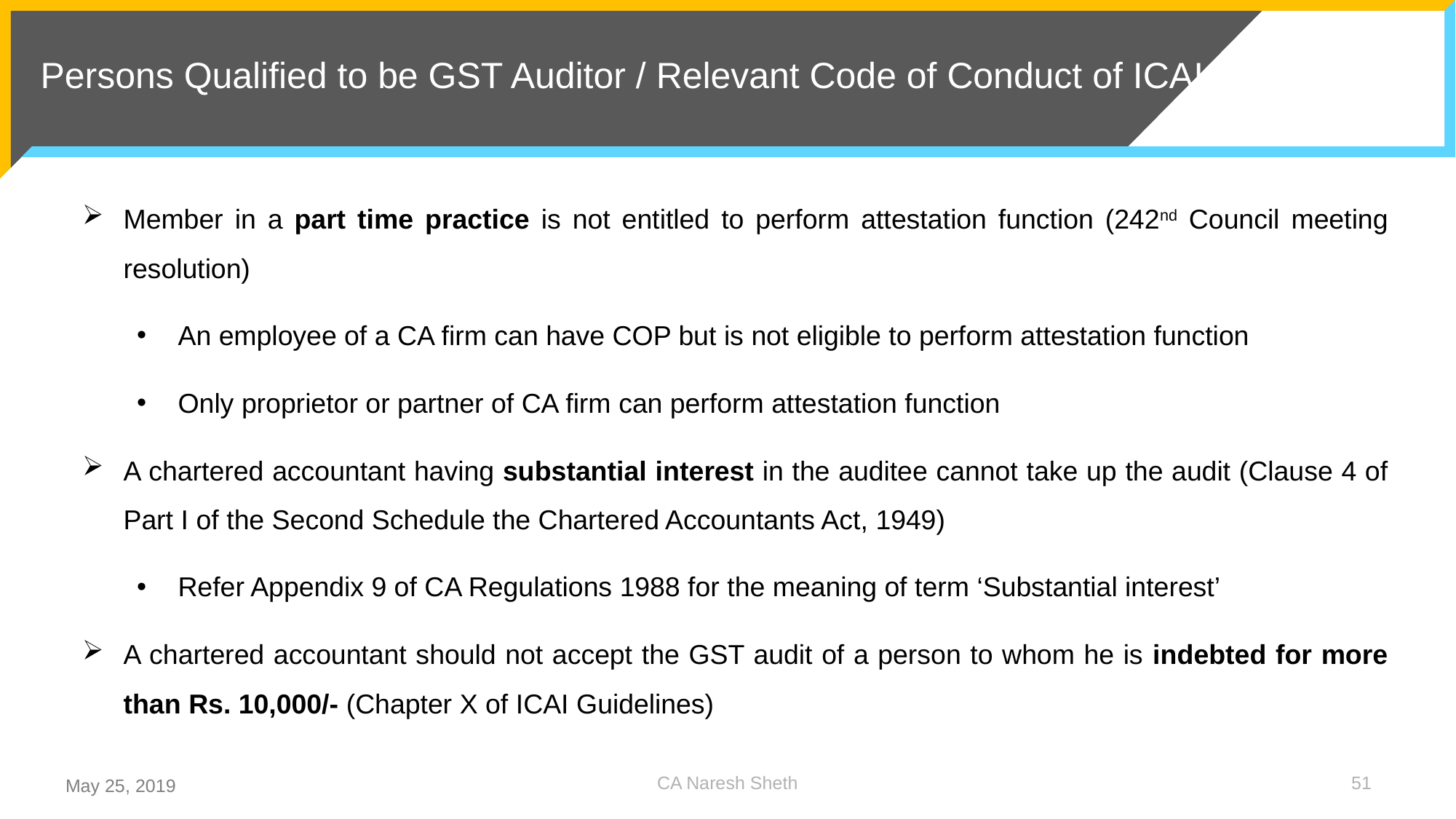

# Persons Qualified to be GST Auditor / Relevant Code of Conduct of ICAI
Member in a part time practice is not entitled to perform attestation function (242nd Council meeting resolution)
An employee of a CA firm can have COP but is not eligible to perform attestation function
Only proprietor or partner of CA firm can perform attestation function
A chartered accountant having substantial interest in the auditee cannot take up the audit (Clause 4 of Part I of the Second Schedule the Chartered Accountants Act, 1949)
Refer Appendix 9 of CA Regulations 1988 for the meaning of term ‘Substantial interest’
A chartered accountant should not accept the GST audit of a person to whom he is indebted for more than Rs. 10,000/- (Chapter X of ICAI Guidelines)
CA Naresh Sheth
51
May 25, 2019